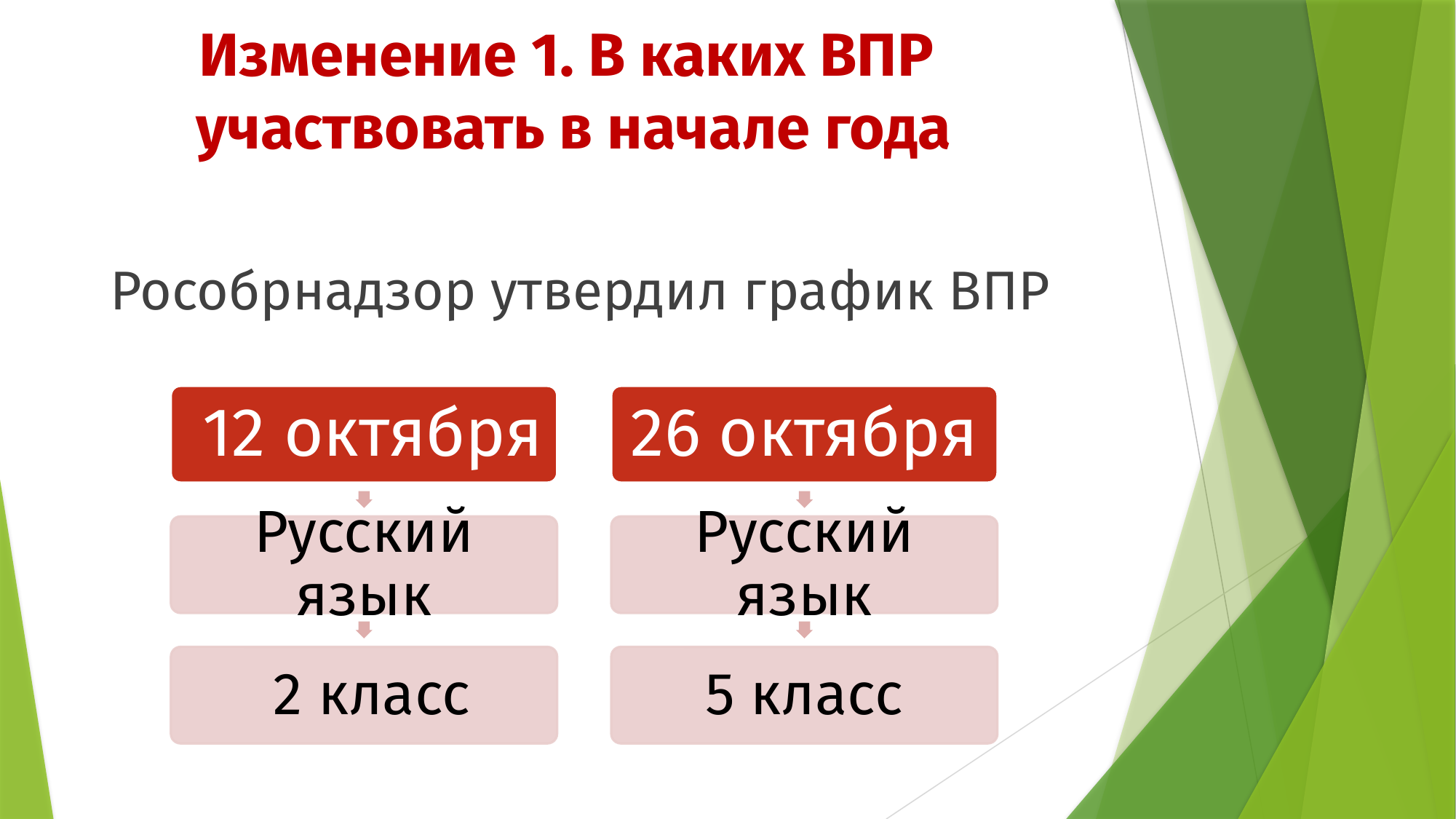

# Изменение 1. В каких ВПР  участвовать в начале года
Рособрнадзор утвердил график ВПР
 12 октября
Русский язык
 2 класс
26 октября
Русский язык
5 класс